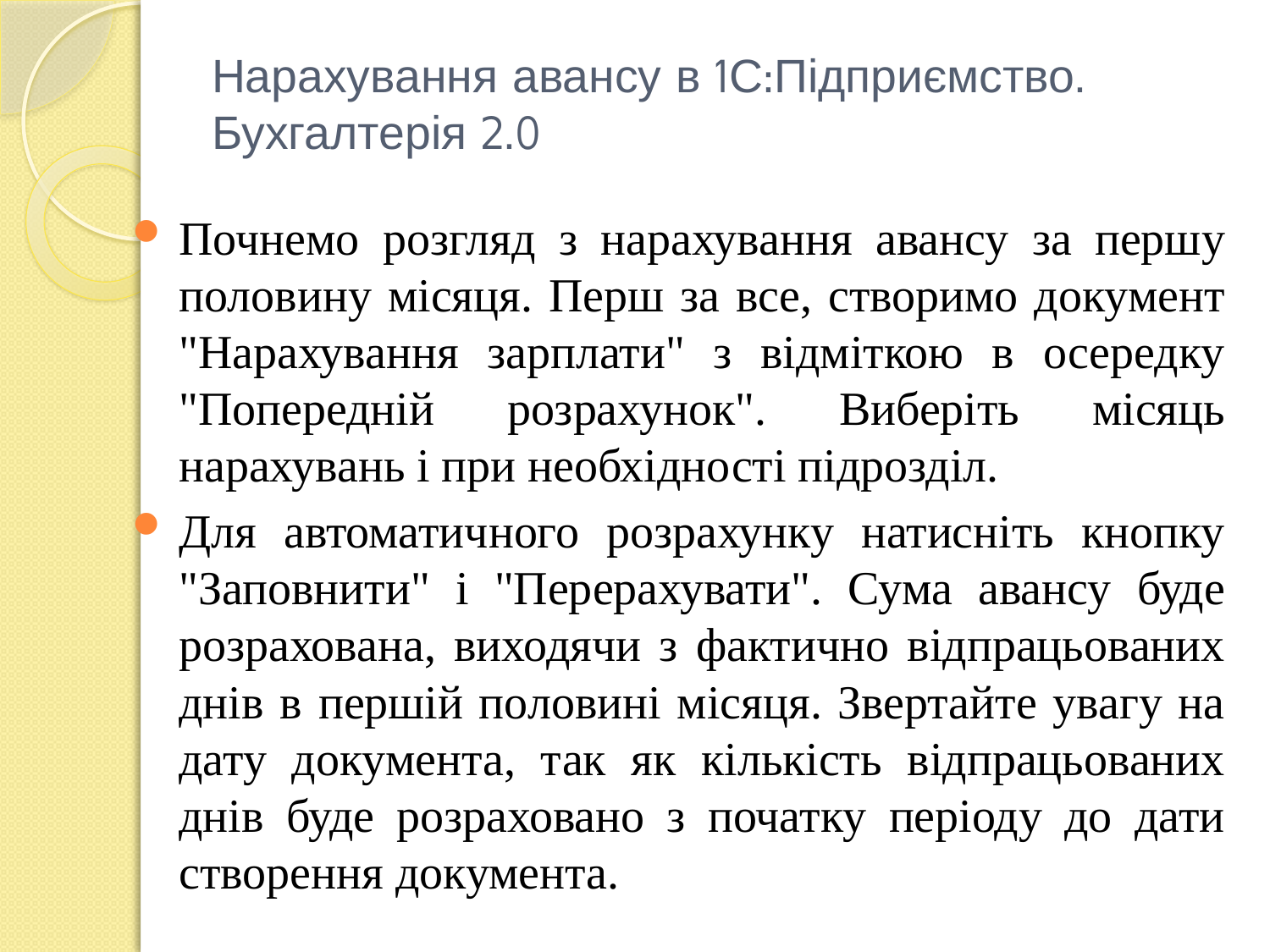

# Нарахування авансу в 1С:Підприємство. Бухгалтерія 2.0
Почнемо розгляд з нарахування авансу за першу половину місяця. Перш за все, створимо документ "Нарахування зарплати" з відміткою в осередку "Попередній розрахунок". Виберіть місяць нарахувань і при необхідності підрозділ.
Для автоматичного розрахунку натисніть кнопку "Заповнити" і "Перерахувати". Сума авансу буде розрахована, виходячи з фактично відпрацьованих днів в першій половині місяця. Звертайте увагу на дату документа, так як кількість відпрацьованих днів буде розраховано з початку періоду до дати створення документа.